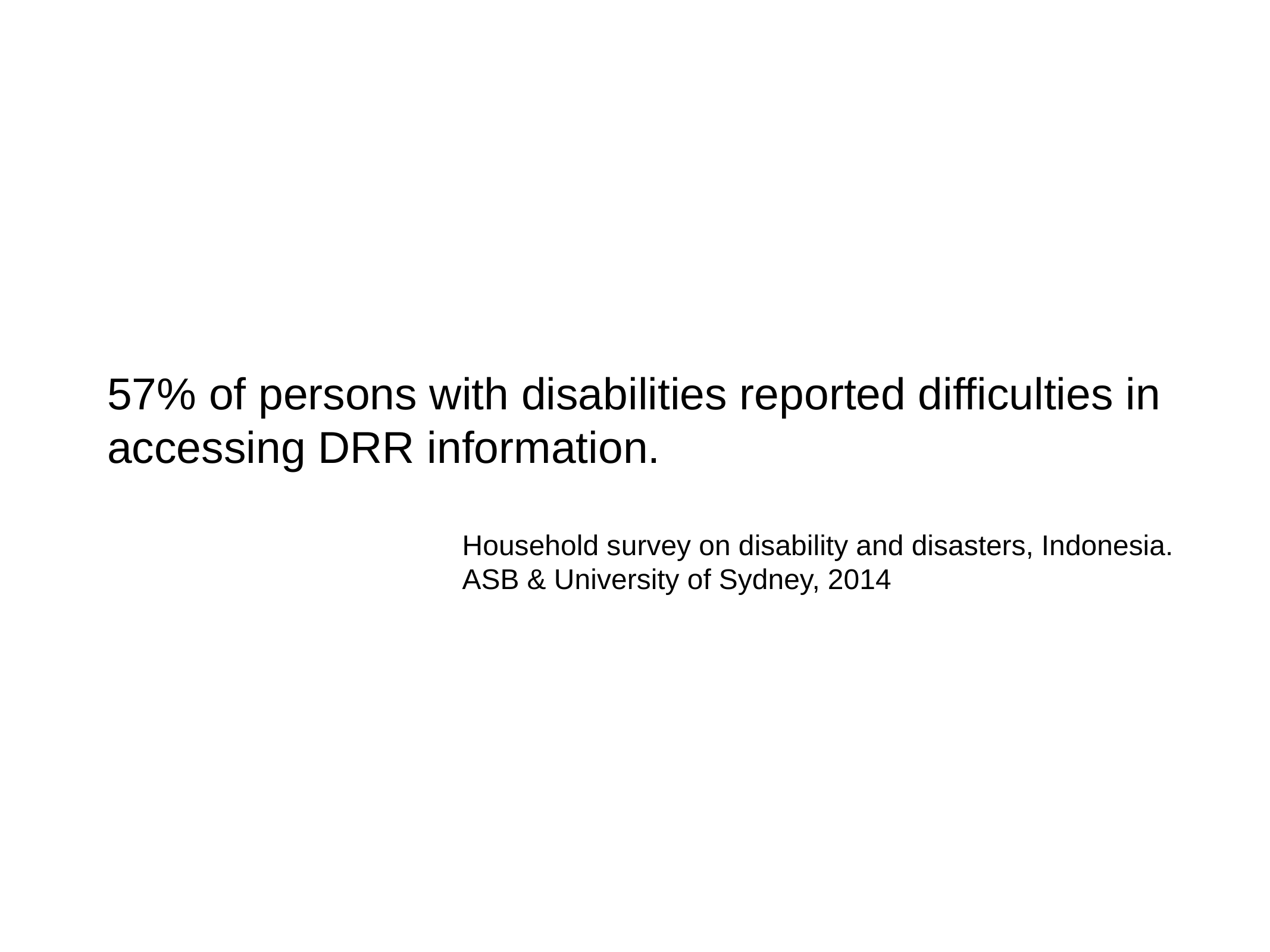

57% of persons with disabilities reported difficulties in accessing DRR information.
Household survey on disability and disasters, Indonesia. ASB & University of Sydney, 2014